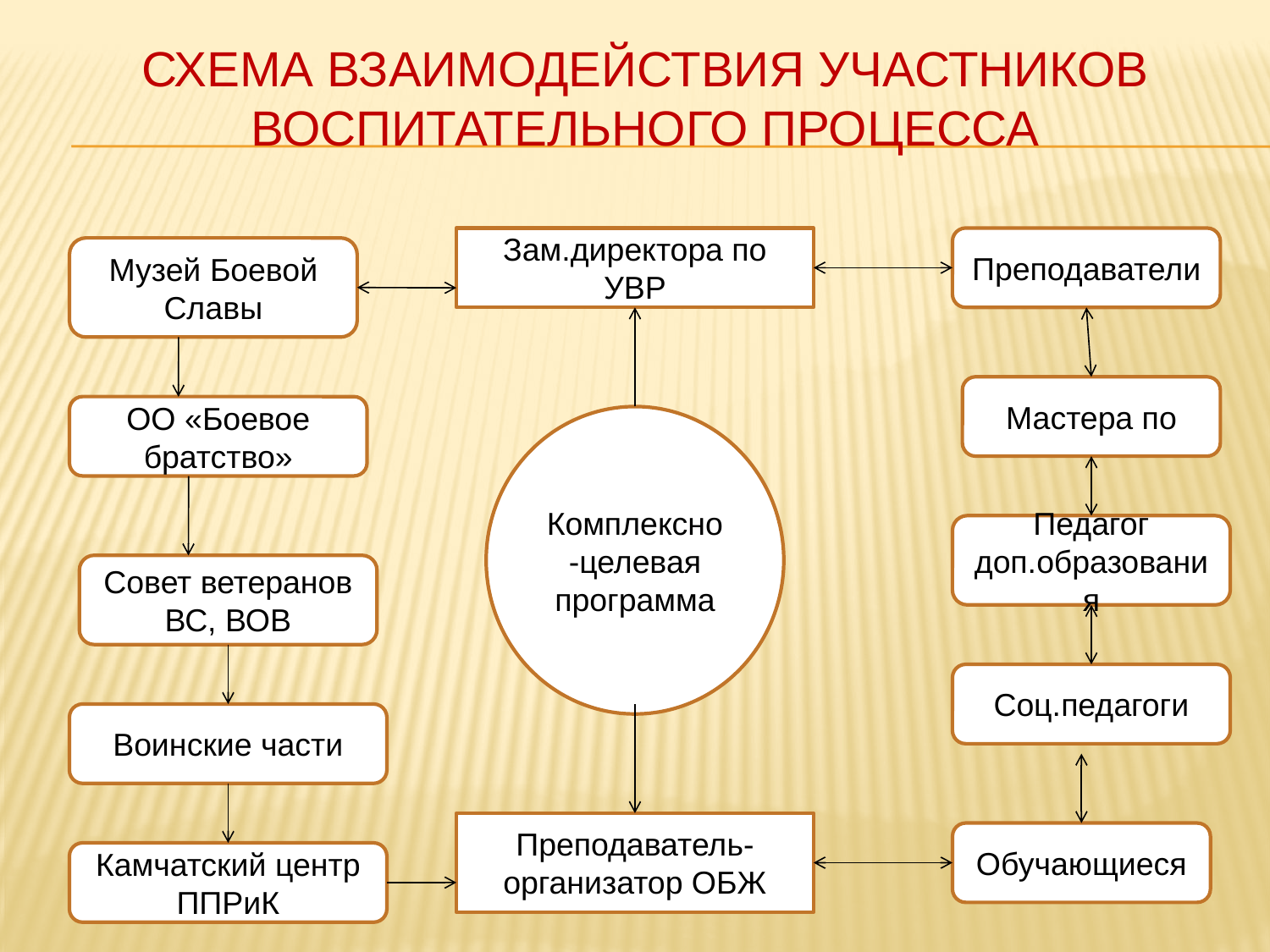

# Схема взаимодействия участников воспитательного процесса
Зам.директора по УВР
Преподаватели
Музей Боевой Славы
Мастера по
ОО «Боевое братство»
Комплексно-целевая программа
Педагог доп.образования
Совет ветеранов ВС, ВОВ
Соц.педагоги
Воинские части
Преподаватель-организатор ОБЖ
Обучающиеся
Камчатский центр ППРиК